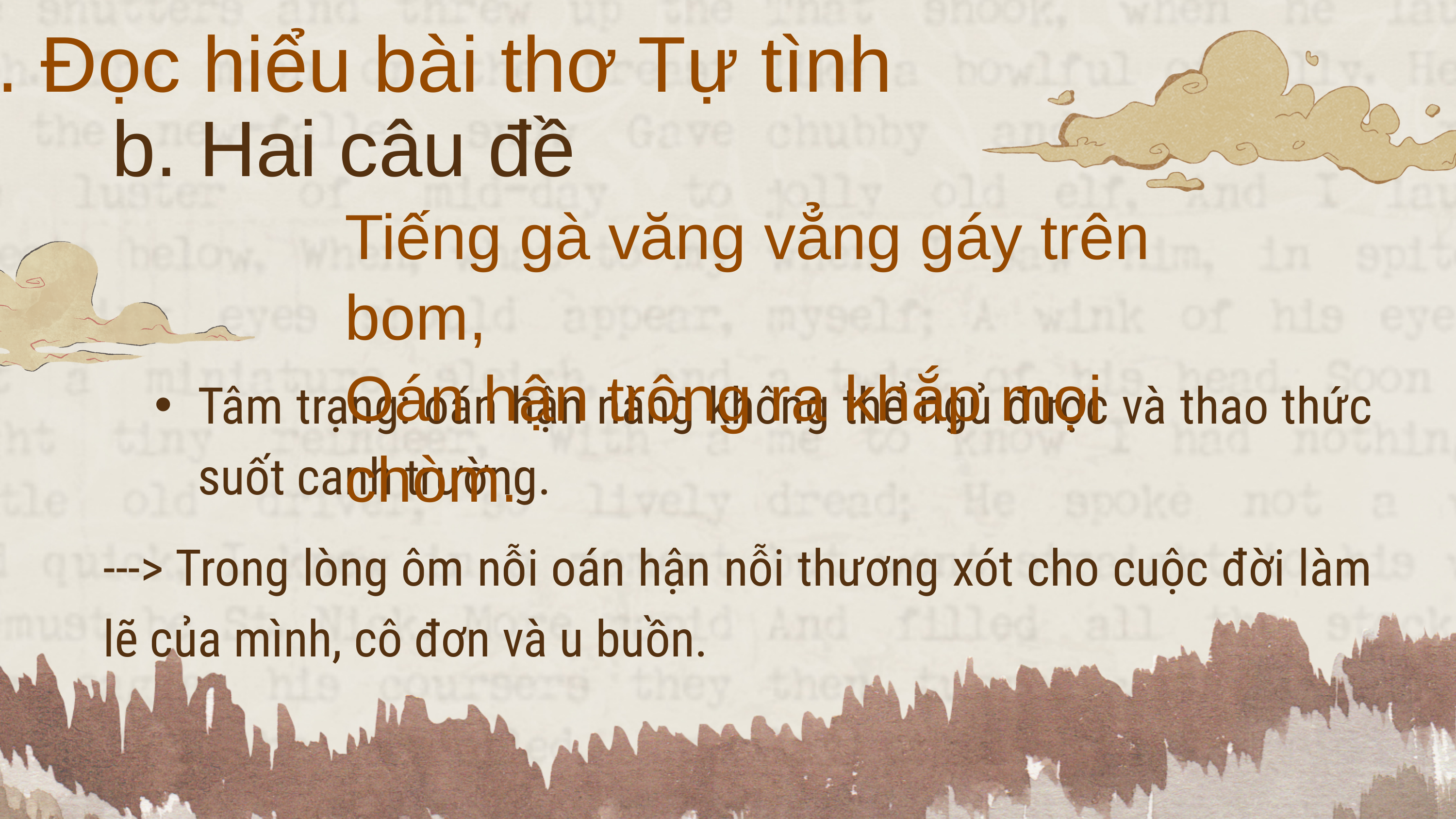

3.2. Đọc hiểu bài thơ Tự tình

b. Hai câu đề
Tiếng gà văng vẳng gáy trên bom,
Oán hận trông ra khắp mọi chòm.

Tâm trạng: oán hận nàng không thể ngủ được và thao thức suốt canh trường.
---> Trong lòng ôm nỗi oán hận nỗi thương xót cho cuộc đời làm lẽ của mình, cô đơn và u buồn.